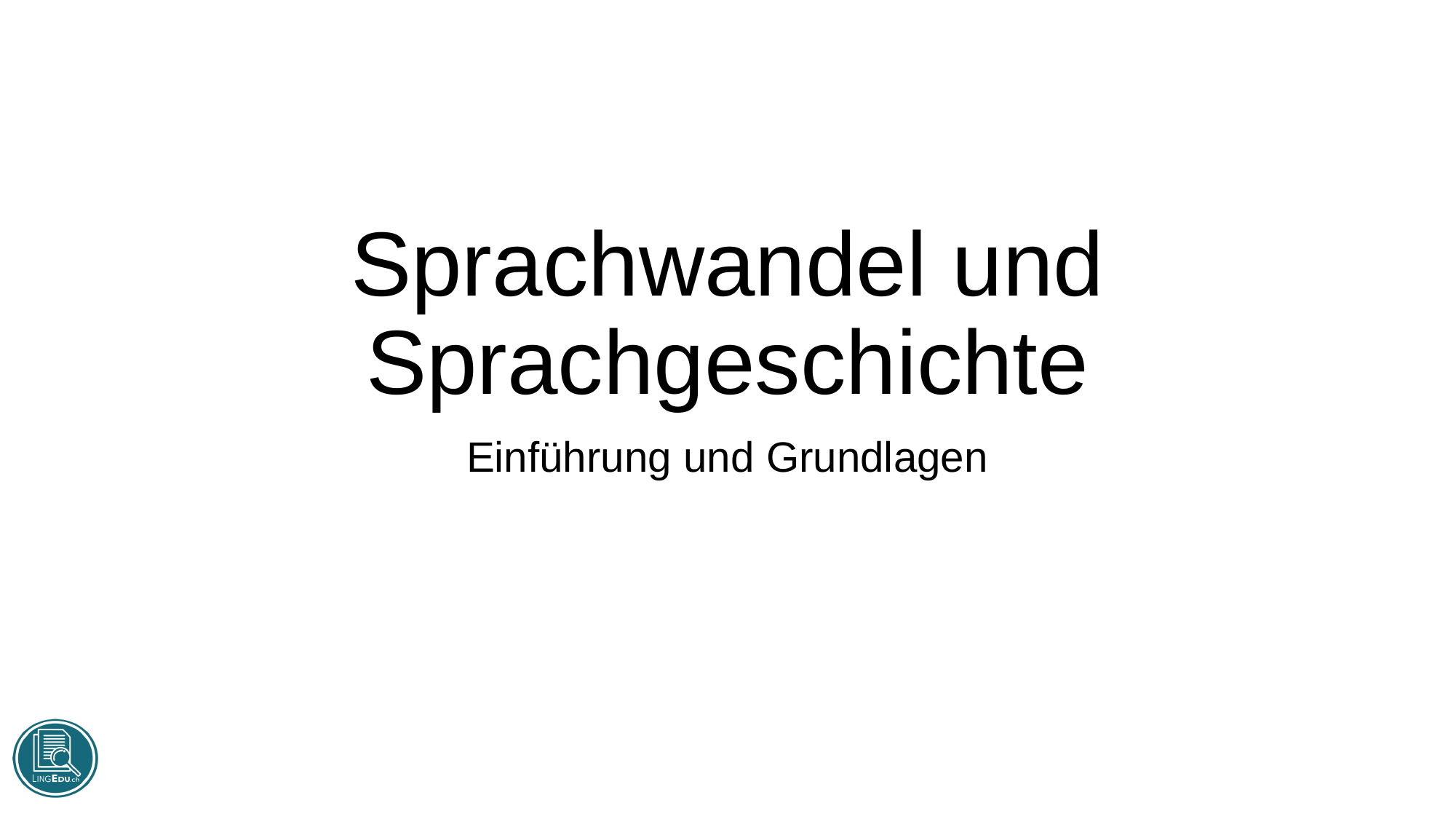

# Sprachwandel und Sprachgeschichte
Einführung und Grundlagen